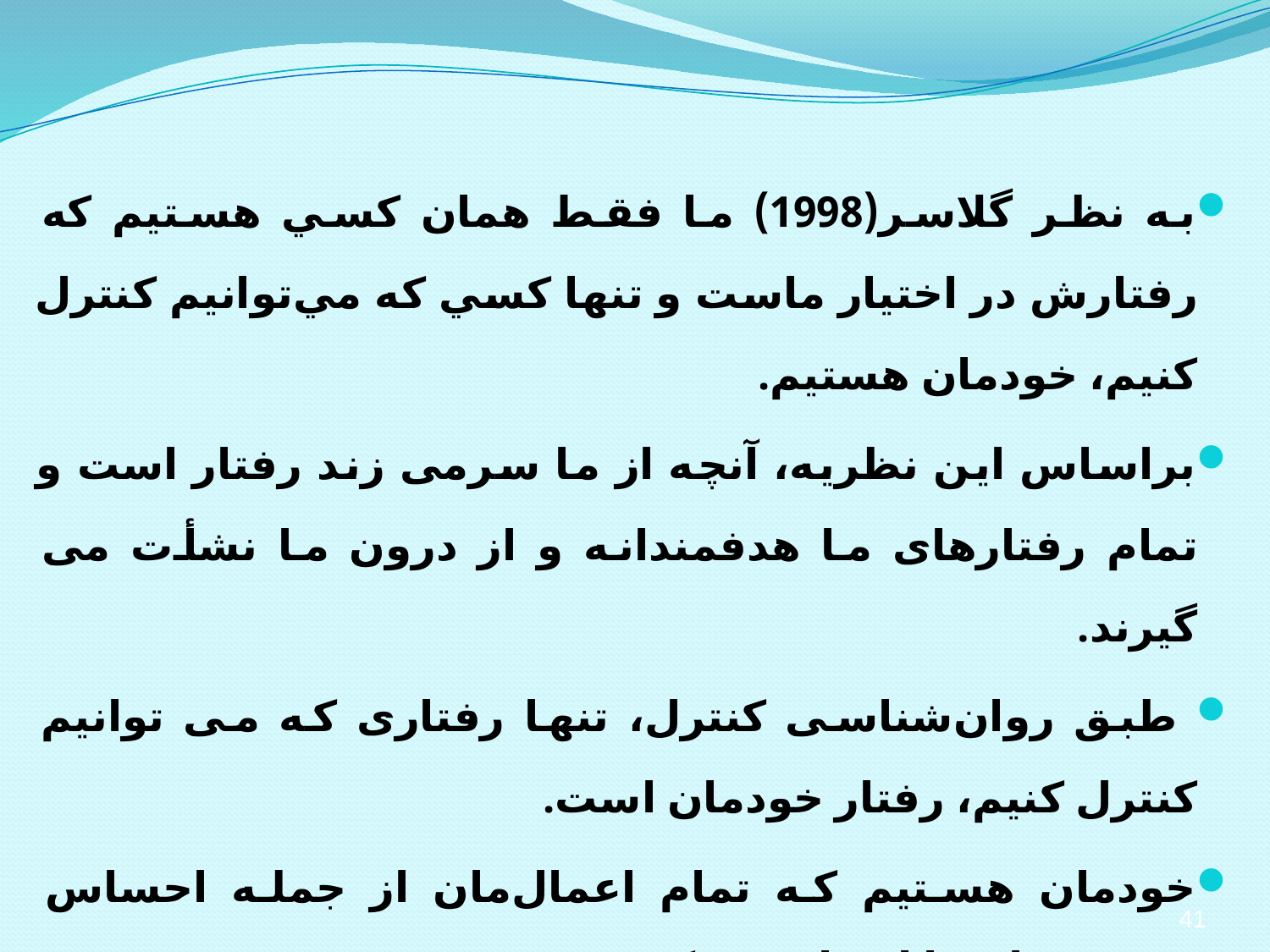

به نظر گلاسر(1998) ما فقط همان كسي هستيم كه رفتارش در اختيار ماست و تنها كسي كه مي‌توانیم كنترل کنیم، خودمان هستيم.
براساس این نظریه، آنچه از ما سرمی زند رفتار است و تمام رفتارهای ما هدفمندانه و از درون ما نشأت می گیرند.
 طبق روان‌شناسی کنترل، تنها رفتاری که می توانیم کنترل کنیم، رفتار خودمان است.
خودمان هستيم كه تمام اعمال‌مان از جمله احساس بدبختي‌مان را انتخاب مي‌كنيم.
به عنوان مثال، شما ناراحت شدن ازهمسر خود را انتخاب مي‌كنيد، در نتيجه سر او داد مي‌زنيد و او را تهديد مي‌كنيد ولي اين انتخاب شما اوضاع را بدتر مي‌كند.

41